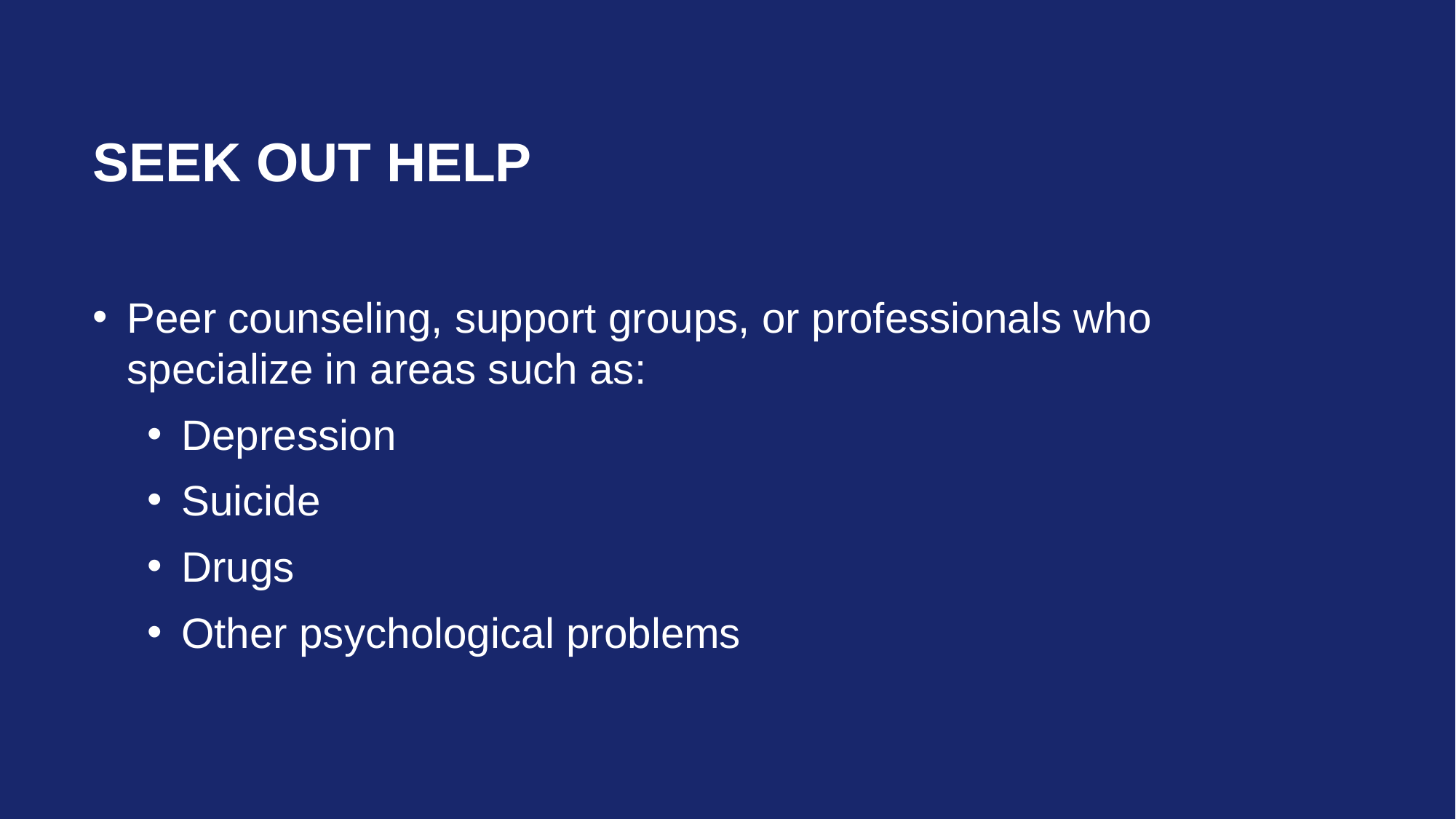

# Seek out HELP
Peer counseling, support groups, or professionals who specialize in areas such as:
Depression
Suicide
Drugs
Other psychological problems